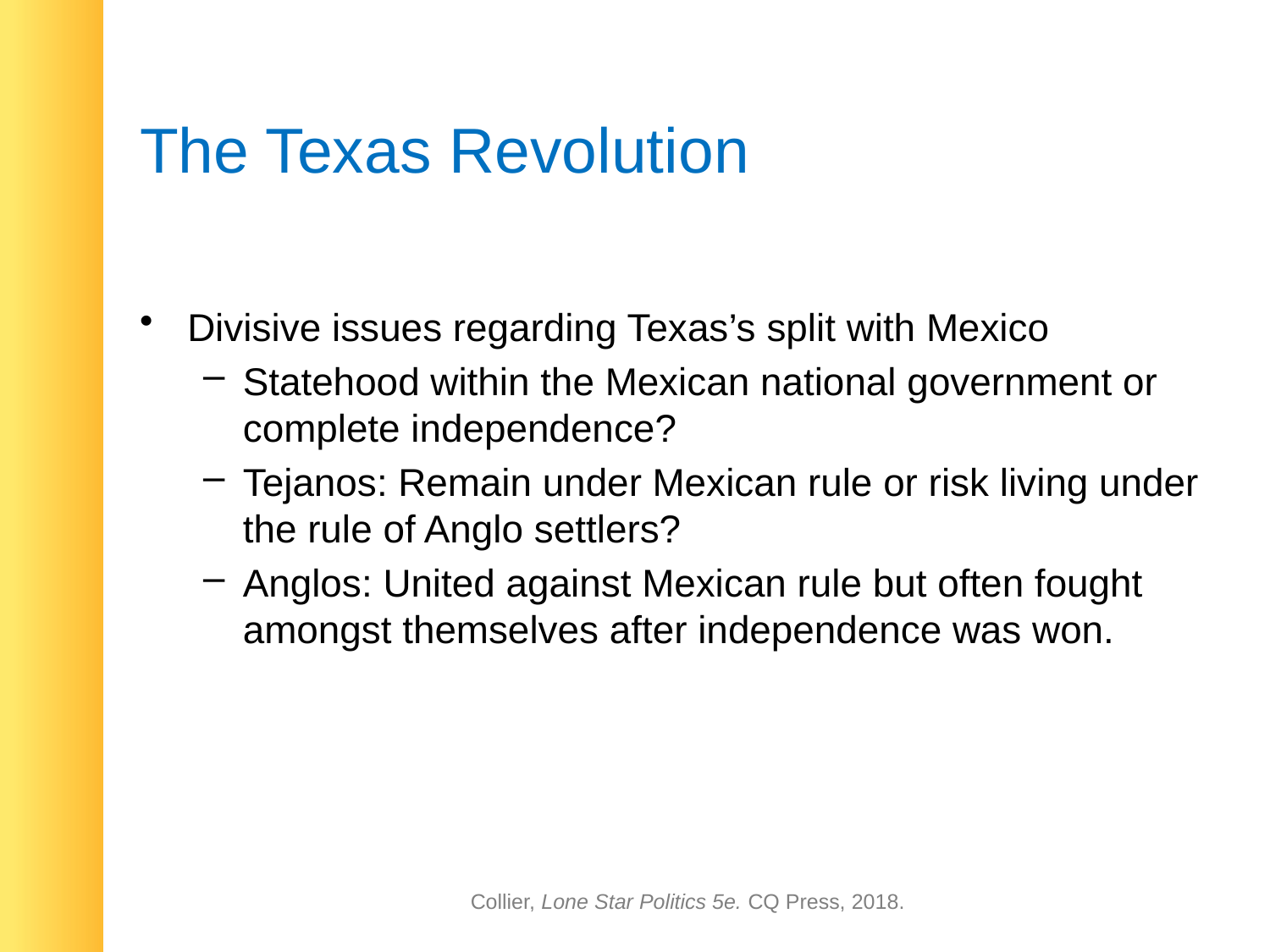

# The Texas Revolution
Divisive issues regarding Texas’s split with Mexico
Statehood within the Mexican national government or complete independence?
Tejanos: Remain under Mexican rule or risk living under the rule of Anglo settlers?
Anglos: United against Mexican rule but often fought amongst themselves after independence was won.
Collier, Lone Star Politics 5e. CQ Press, 2018.